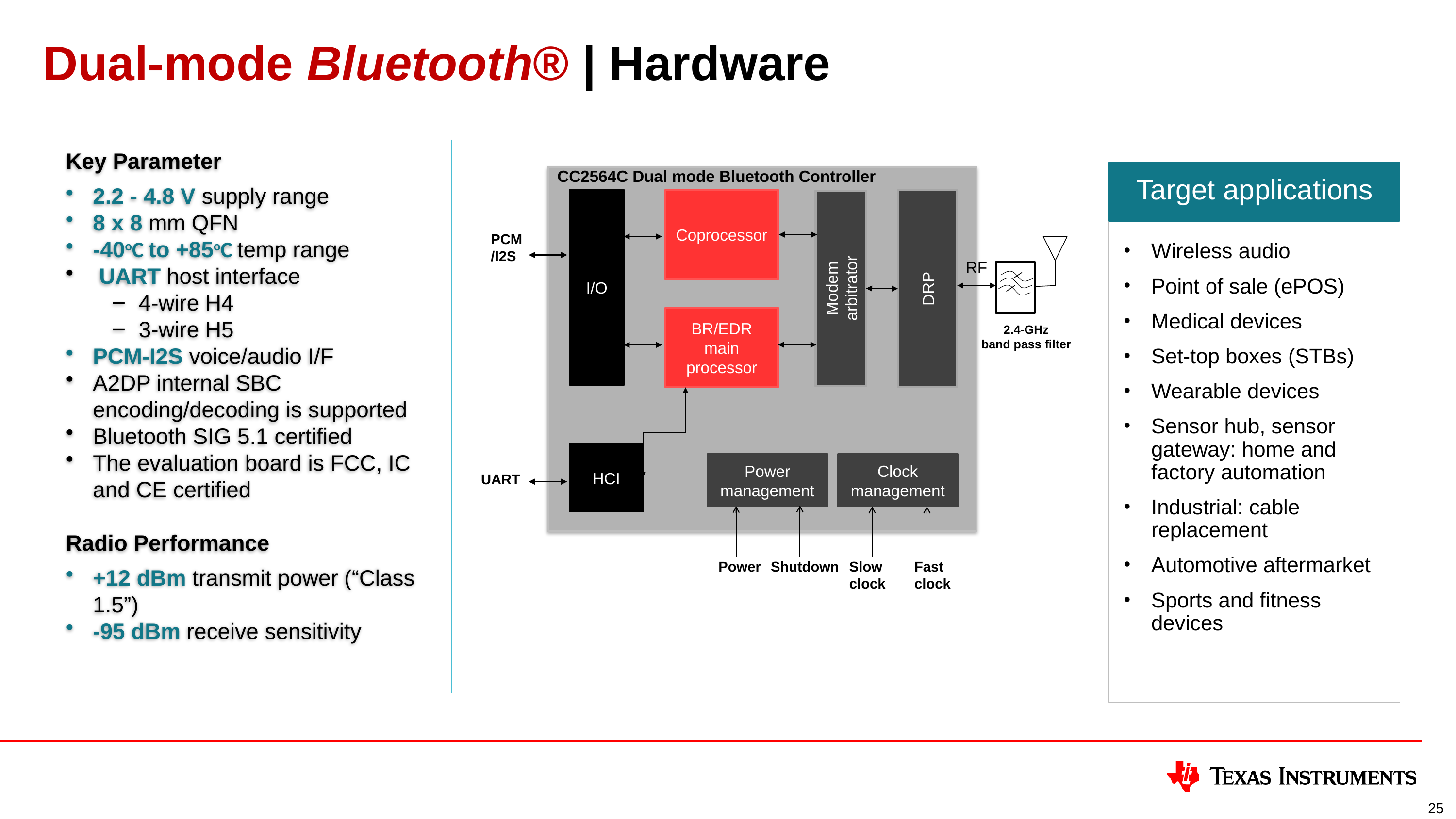

# Dual-mode Bluetooth® | Hardware

Key Parameter
2.2 - 4.8 V supply range
8 x 8 mm QFN
-40oC to +85oC temp range
 UART host interface
4-wire H4
3-wire H5
PCM-I2S voice/audio I/F
A2DP internal SBC encoding/decoding is supported
Bluetooth SIG 5.1 certified
The evaluation board is FCC, IC and CE certified

Radio Performance
+12 dBm transmit power (“Class 1.5”)
-95 dBm receive sensitivity

CC2564C Dual mode Bluetooth Controller

Coprocessor
DRP
I/O
Modem
arbitrator
PCM
/I2S
RF

BR/EDR
main processor
2.4-GHz
band pass filter
Power
management

Clock
management

HCI

UART
Fast
clock
Power
Shutdown
Slow
clock

Target applications

Wireless audio
Point of sale (ePOS)
Medical devices
Set-top boxes (STBs)
Wearable devices
Sensor hub, sensor gateway: home and factory automation
Industrial: cable replacement
Automotive aftermarket
Sports and fitness devices
25